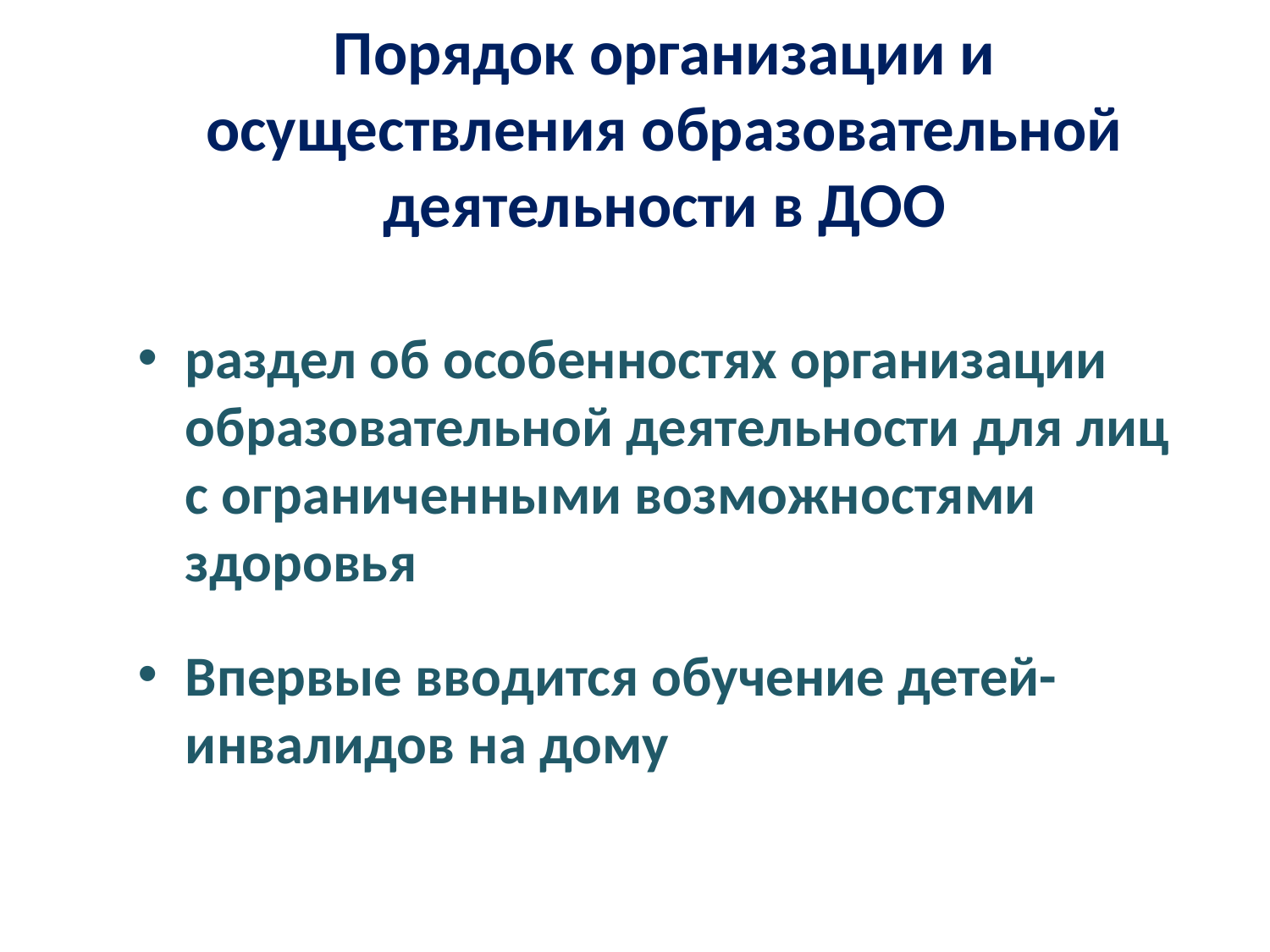

# Порядок организации и осуществления образовательной деятельности в ДОО
раздел об особенностях организации образовательной деятельности для лиц с ограниченными возможностями здоровья

Впервые вводится обучение детей-инвалидов на дому